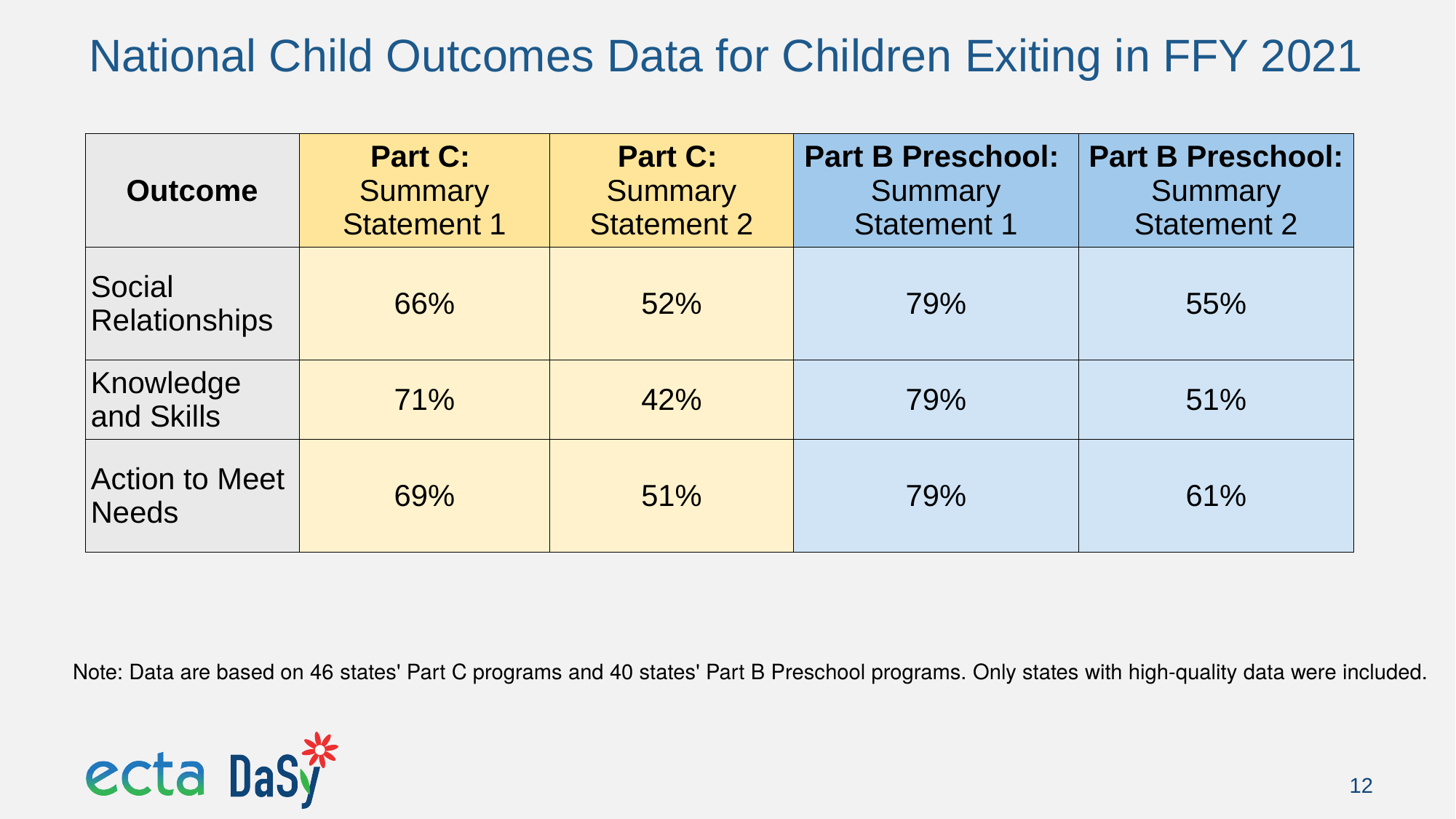

# National Child Outcomes Data for Children Exiting in FFY 2021
| Outcome | Part C: Summary Statement 1 | Part C: Summary Statement 2 | Part B Preschool: Summary Statement 1 | Part B Preschool: Summary Statement 2 |
| --- | --- | --- | --- | --- |
| Social Relationships | 66% | 52% | 79% | 55% |
| Knowledge and Skills | 71% | 42% | 79% | 51% |
| Action to Meet Needs | 69% | 51% | 79% | 61% |
Note: Data are based on 46 states' Part C programs and 40 states' Part B Preschool programs. Only states with high-quality data were included.
12